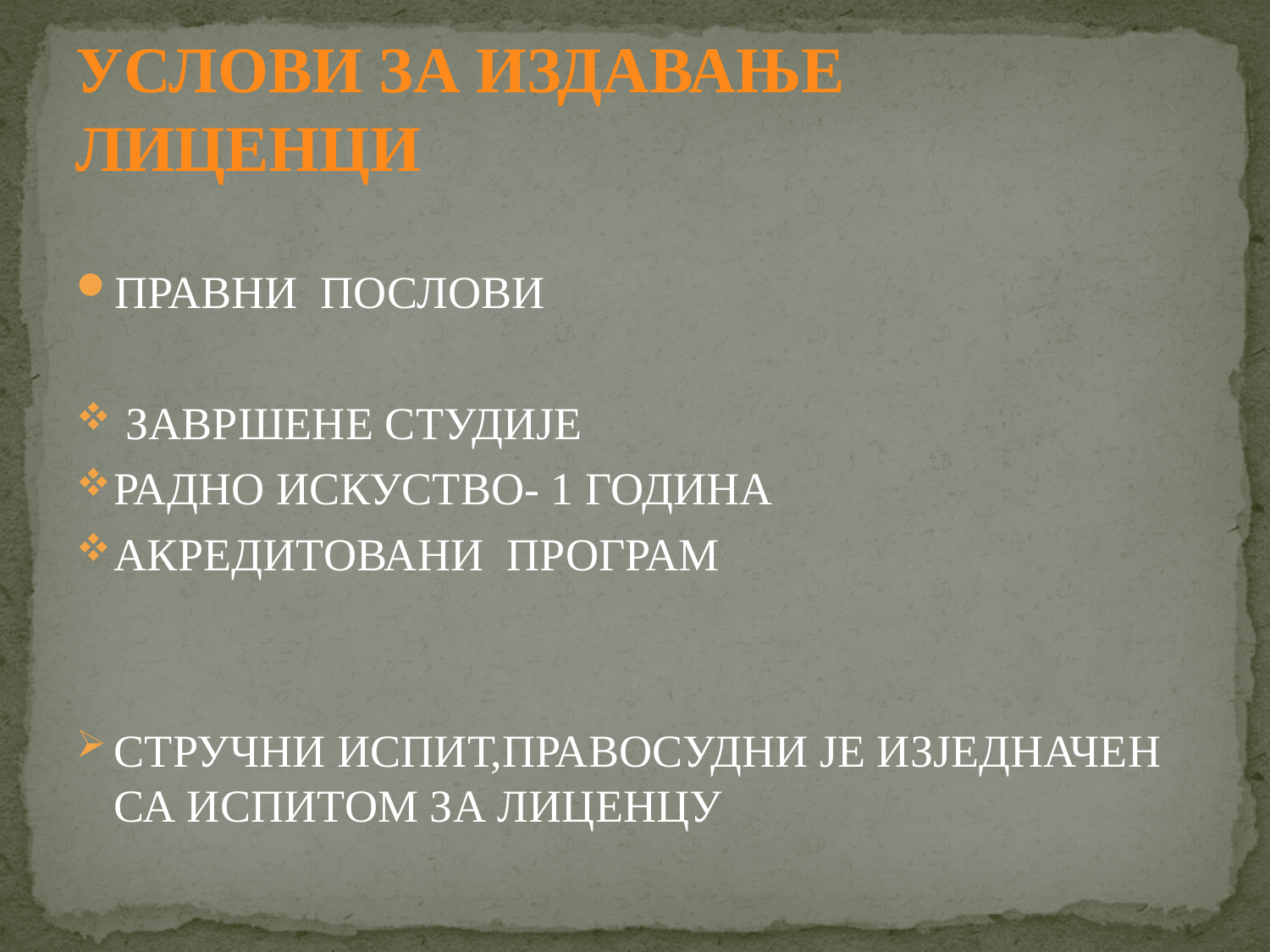

# УСЛОВИ ЗА ИЗДАВАЊЕ ЛИЦЕНЦИ
ПРАВНИ  ПОСЛОВИ

 ЗАВРШЕНЕ СТУДИЈЕ
РАДНО ИСКУСТВО- 1 ГОДИНА
АКРЕДИТОВАНИ  ПРОГРАМ

СТРУЧНИ ИСПИТ,ПРАВОСУДНИ ЈЕ ИЗЈЕДНАЧЕН СА ИСПИТОМ ЗА ЛИЦЕНЦУ